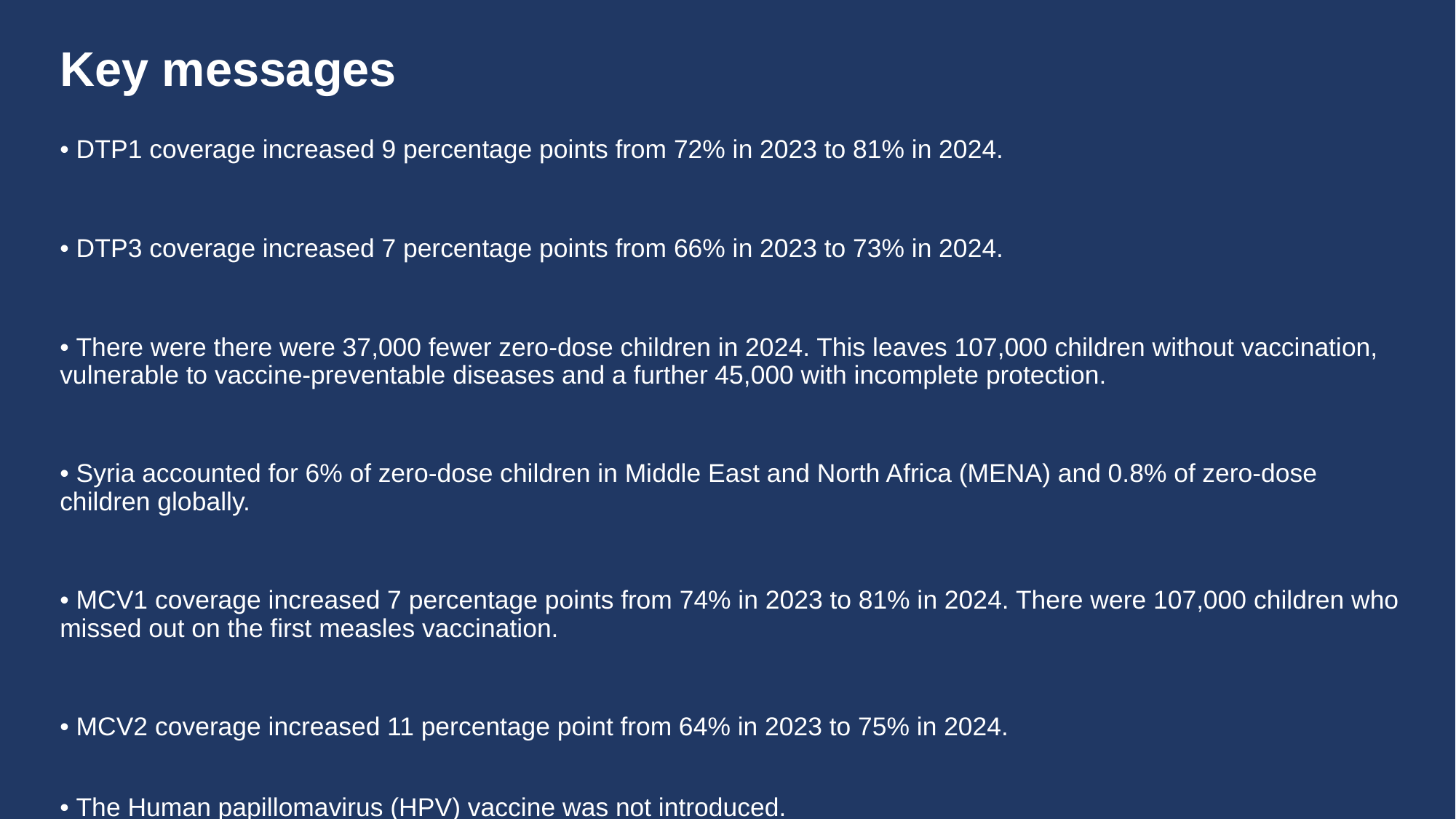

# Key messages
• DTP1 coverage increased 9 percentage points from 72% in 2023 to 81% in 2024.

• DTP3 coverage increased 7 percentage points from 66% in 2023 to 73% in 2024.

• There were there were 37,000 fewer zero-dose children in 2024. This leaves 107,000 children without vaccination, vulnerable to vaccine-preventable diseases and a further 45,000 with incomplete protection.

• Syria accounted for 6% of zero-dose children in Middle East and North Africa (MENA) and 0.8% of zero-dose children globally.

• MCV1 coverage increased 7 percentage points from 74% in 2023 to 81% in 2024. There were 107,000 children who missed out on the first measles vaccination.

• MCV2 coverage increased 11 percentage point from 64% in 2023 to 75% in 2024.

• The Human papillomavirus (HPV) vaccine was not introduced.